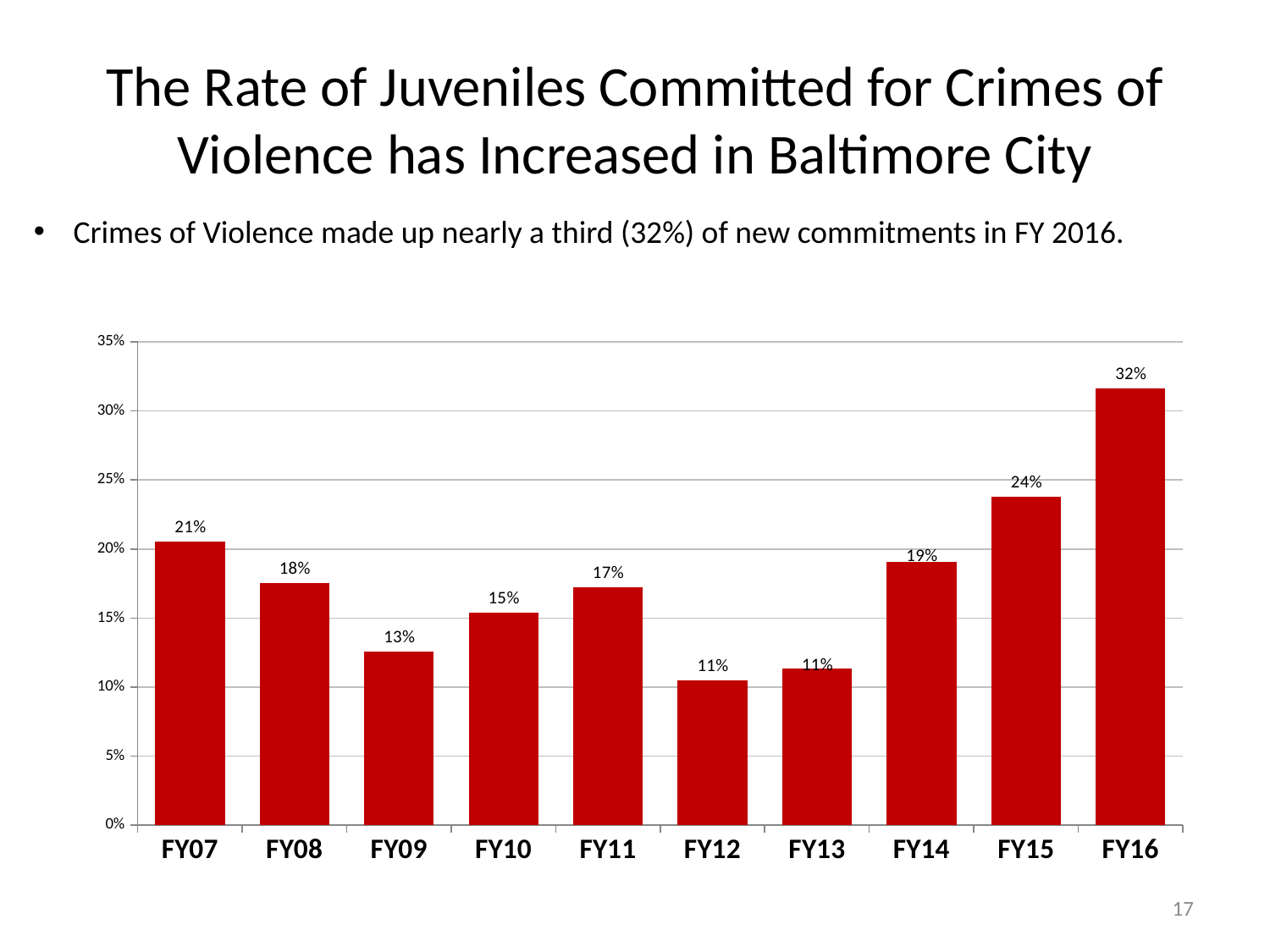

# The Rate of Juveniles Committed for Crimes of Violence has Increased in Baltimore City
Crimes of Violence made up nearly a third (32%) of new commitments in FY 2016.

### Chart

| Category | Crime of Violence |
|---|---|
| FY07 | 0.20522388059701493 |
| FY08 | 0.17537313432835822 |
| FY09 | 0.1259259259259259 |
| FY10 | 0.1540880503144654 |
| FY11 | 0.17254901960784313 |
| FY12 | 0.105 |
| FY13 | 0.11351351351351352 |
| FY14 | 0.19047619047619047 |
| FY15 | 0.23776223776223776 |
| FY16 | 0.3161764705882353 |
17